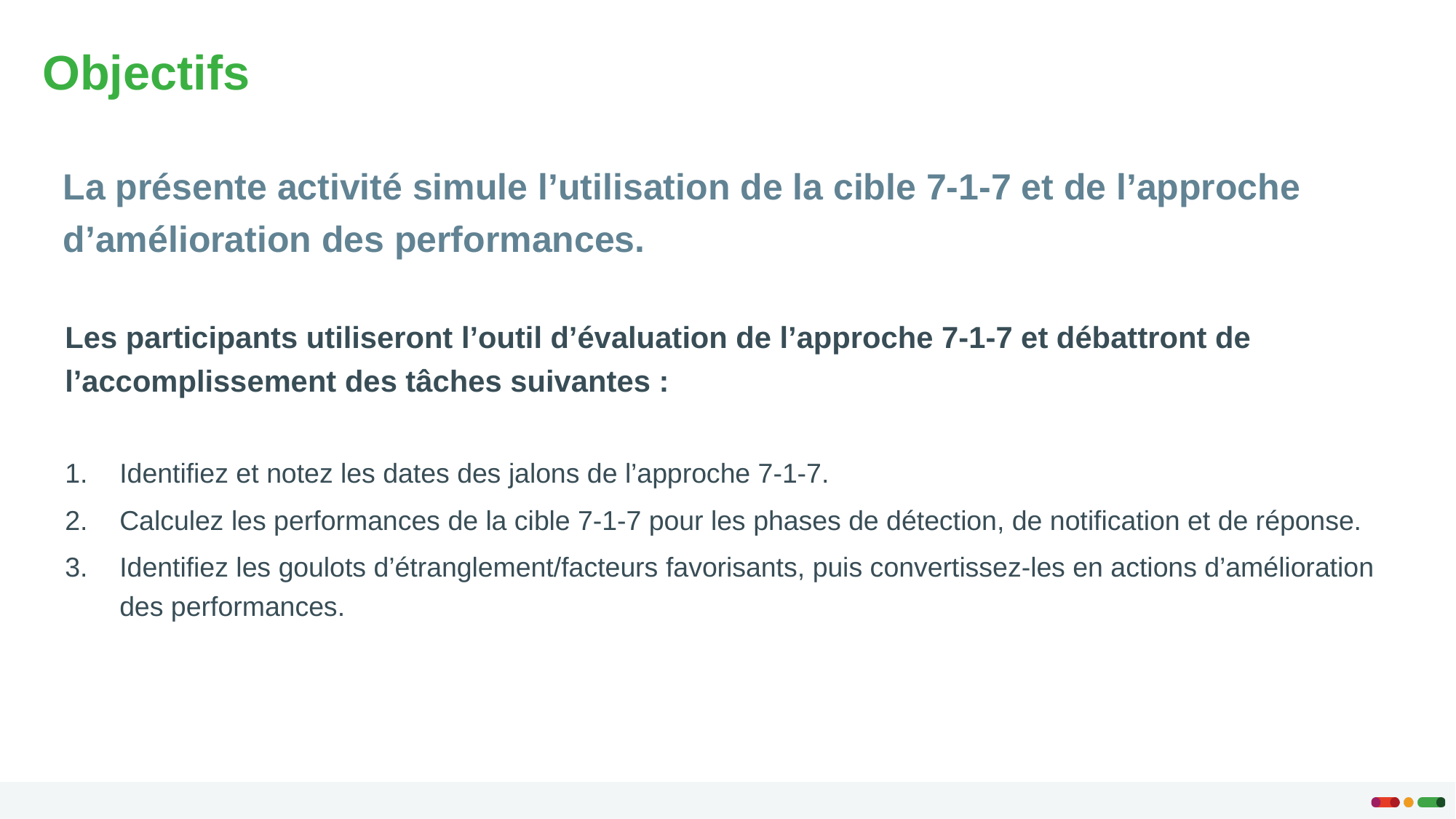

Objectifs
La présente activité simule l’utilisation de la cible 7-1-7 et de l’approche d’amélioration des performances.
Les participants utiliseront l’outil d’évaluation de l’approche 7-1-7 et débattront de l’accomplissement des tâches suivantes :
Identifiez et notez les dates des jalons de l’approche 7-1-7.
Calculez les performances de la cible 7-1-7 pour les phases de détection, de notification et de réponse.
Identifiez les goulots d’étranglement/facteurs favorisants, puis convertissez-les en actions d’amélioration des performances.